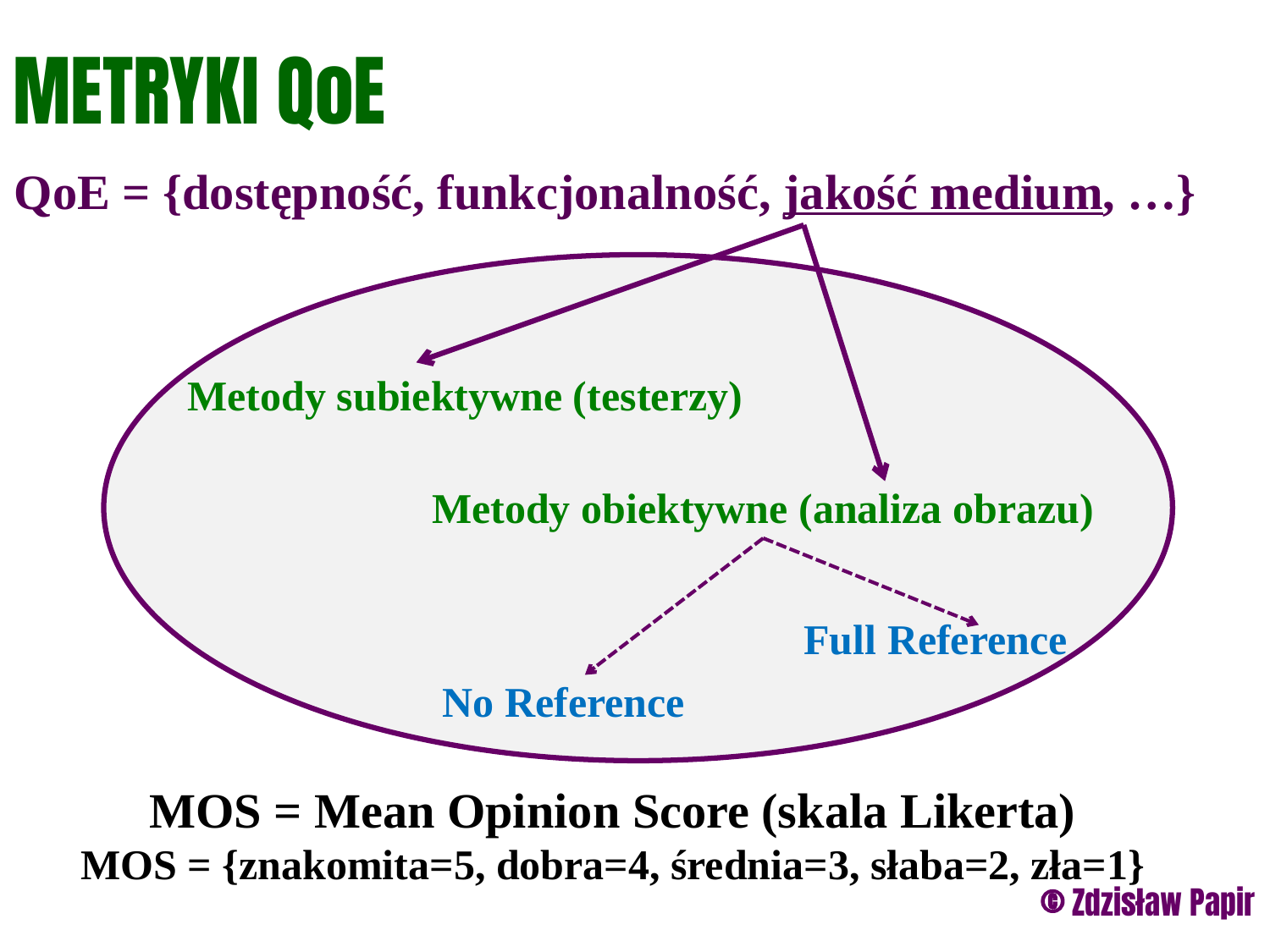

# METRYKI QoE
QoE = {dostępność, funkcjonalność, jakość medium, …}

Metody subiektywne (testerzy)
Metody obiektywne (analiza obrazu)
Full Reference
No Reference
MOS = Mean Opinion Score (skala Likerta)
MOS = {znakomita=5, dobra=4, średnia=3, słaba=2, zła=1}
© Zdzisław Papir